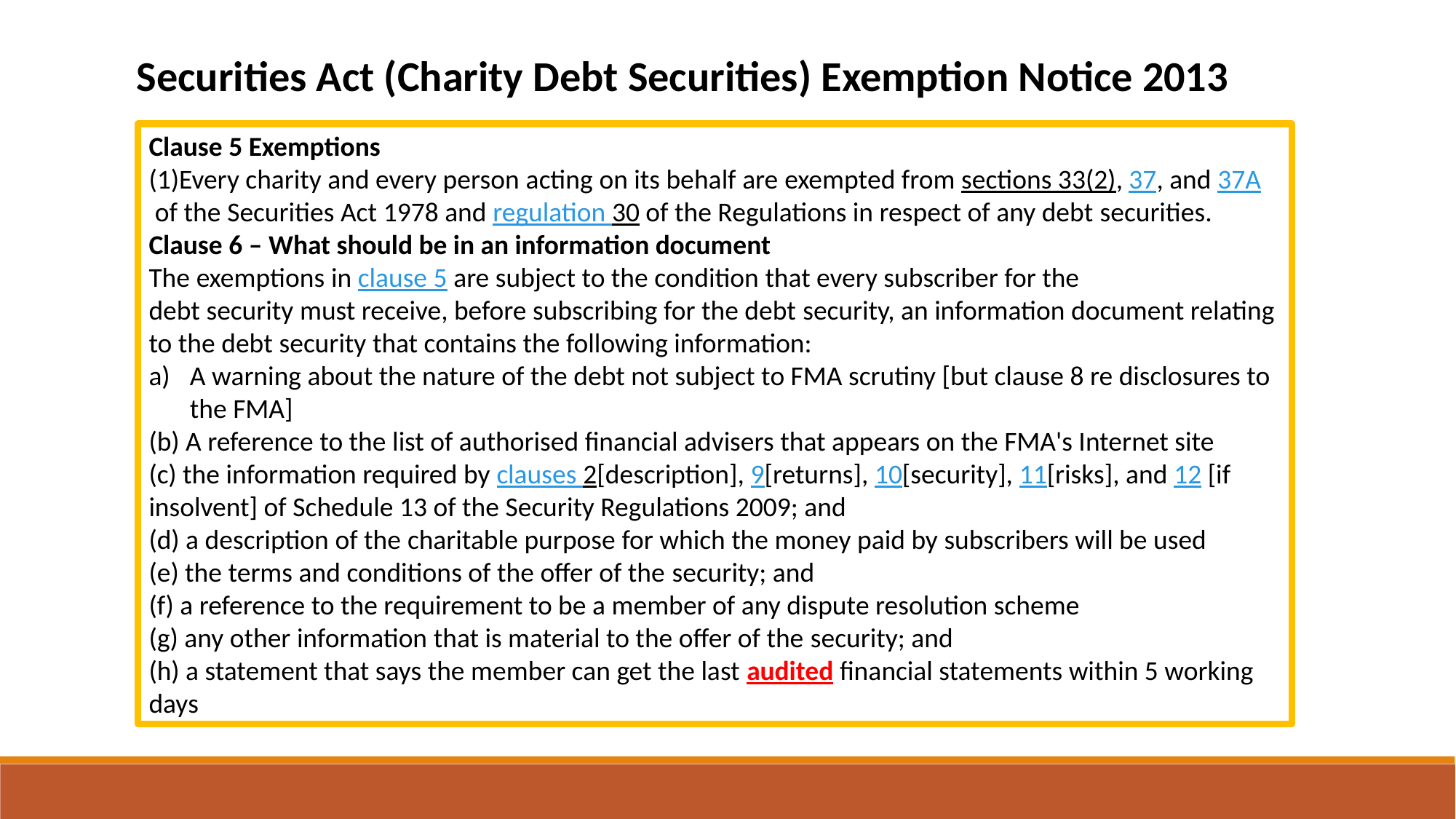

Securities Act (Charity Debt Securities) Exemption Notice 2013
Clause 5 Exemptions
(1)Every charity and every person acting on its behalf are exempted from sections 33(2), 37, and 37A of the Securities Act 1978 and regulation 30 of the Regulations in respect of any debt securities.
Clause 6 – What should be in an information document
The exemptions in clause 5 are subject to the condition that every subscriber for the debt security must receive, before subscribing for the debt security, an information document relating to the debt security that contains the following information:
A warning about the nature of the debt not subject to FMA scrutiny [but clause 8 re disclosures to the FMA]
(b) A reference to the list of authorised financial advisers that appears on the FMA's Internet site
(c) the information required by clauses 2[description], 9[returns], 10[security], 11[risks], and 12 [if insolvent] of Schedule 13 of the Security Regulations 2009; and
(d) a description of the charitable purpose for which the money paid by subscribers will be used
(e) the terms and conditions of the offer of the security; and
(f) a reference to the requirement to be a member of any dispute resolution scheme
(g) any other information that is material to the offer of the security; and
(h) a statement that says the member can get the last audited financial statements within 5 working days